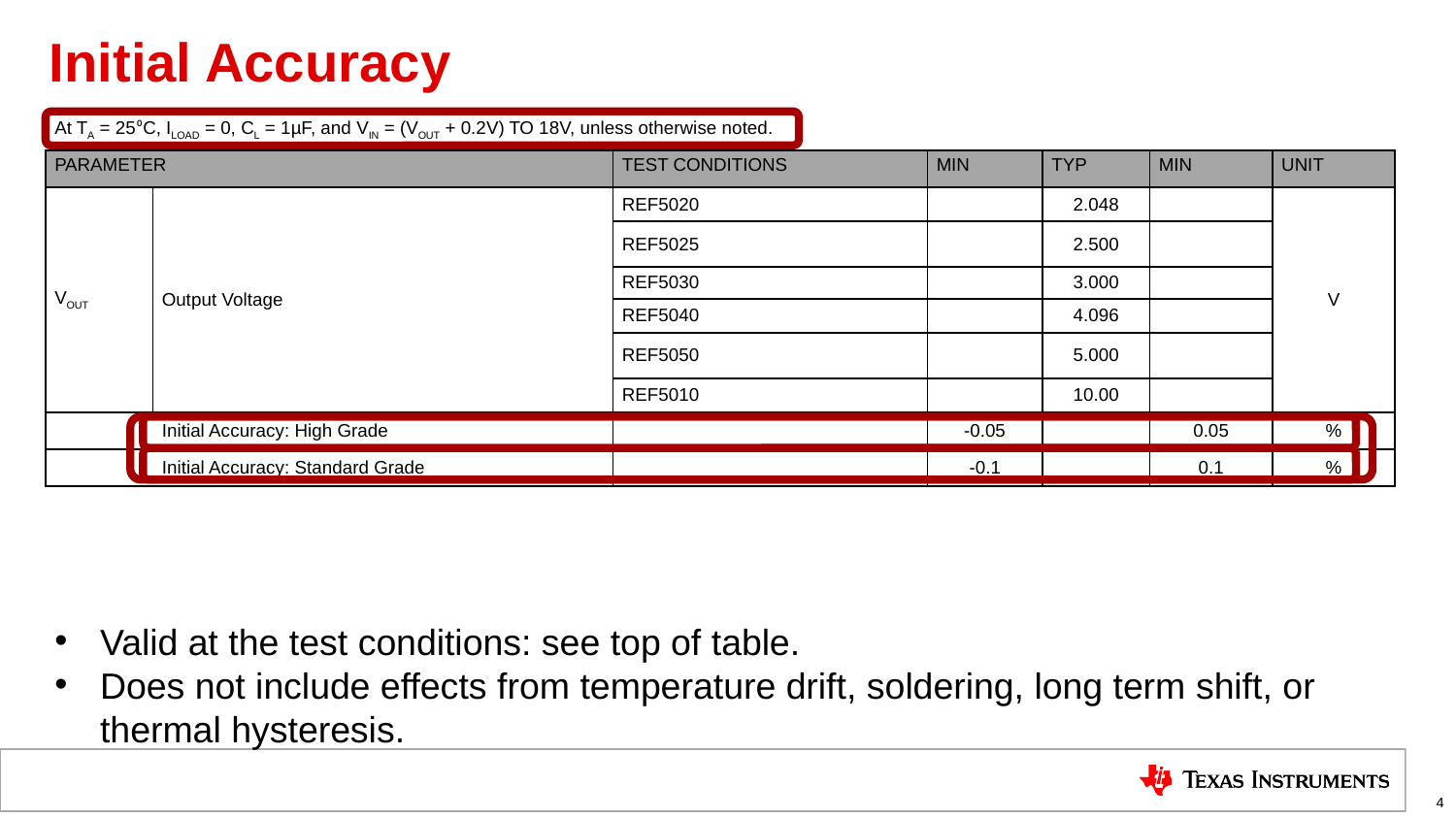

# Initial Accuracy

| At TA = 25⁰C, ILOAD = 0, CL = 1µF, and VIN = (VOUT + 0.2V) TO 18V, unless otherwise noted. |  |  |  |  |  |  |
| --- | --- | --- | --- | --- | --- | --- |
| PARAMETER |  | TEST CONDITIONS | MIN | TYP | MIN | UNIT |
| VOUT | Output Voltage | REF5020 |  | 2.048 |  | V |
|  |  | REF5025 |  | 2.500 |  |  |
|  |  | REF5030 |  | 3.000 |  |  |
|  |  | REF5040 |  | 4.096 |  |  |
|  |  | REF5050 |  | 5.000 |  |  |
|  |  | REF5010 |  | 10.00 |  |  |
|  | Initial Accuracy: High Grade |  | -0.05 |  | 0.05 | % |
|  | Initial Accuracy: Standard Grade |  | -0.1 |  | 0.1 | % |

Valid at the test conditions: see top of table.
Does not include effects from temperature drift, soldering, long term shift, or thermal hysteresis.
4